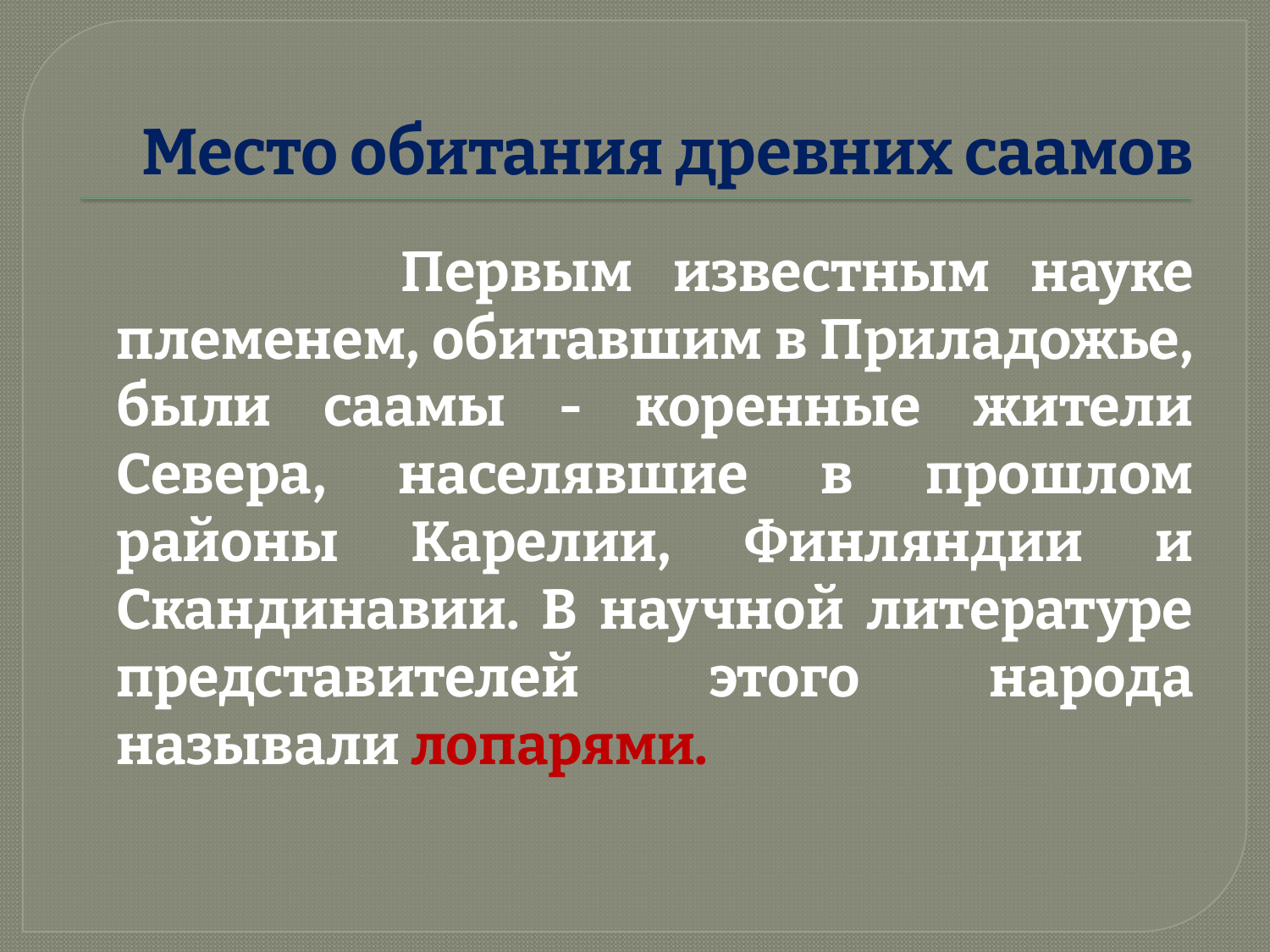

# Место обитания древних саамов
        Первым известным науке племенем, обитавшим в Приладожье, были саамы - коренные жители Севера, населявшие в прошлом районы Карелии, Финляндии и Скандинавии. В научной литературе представителей этого народа называли лопарями.